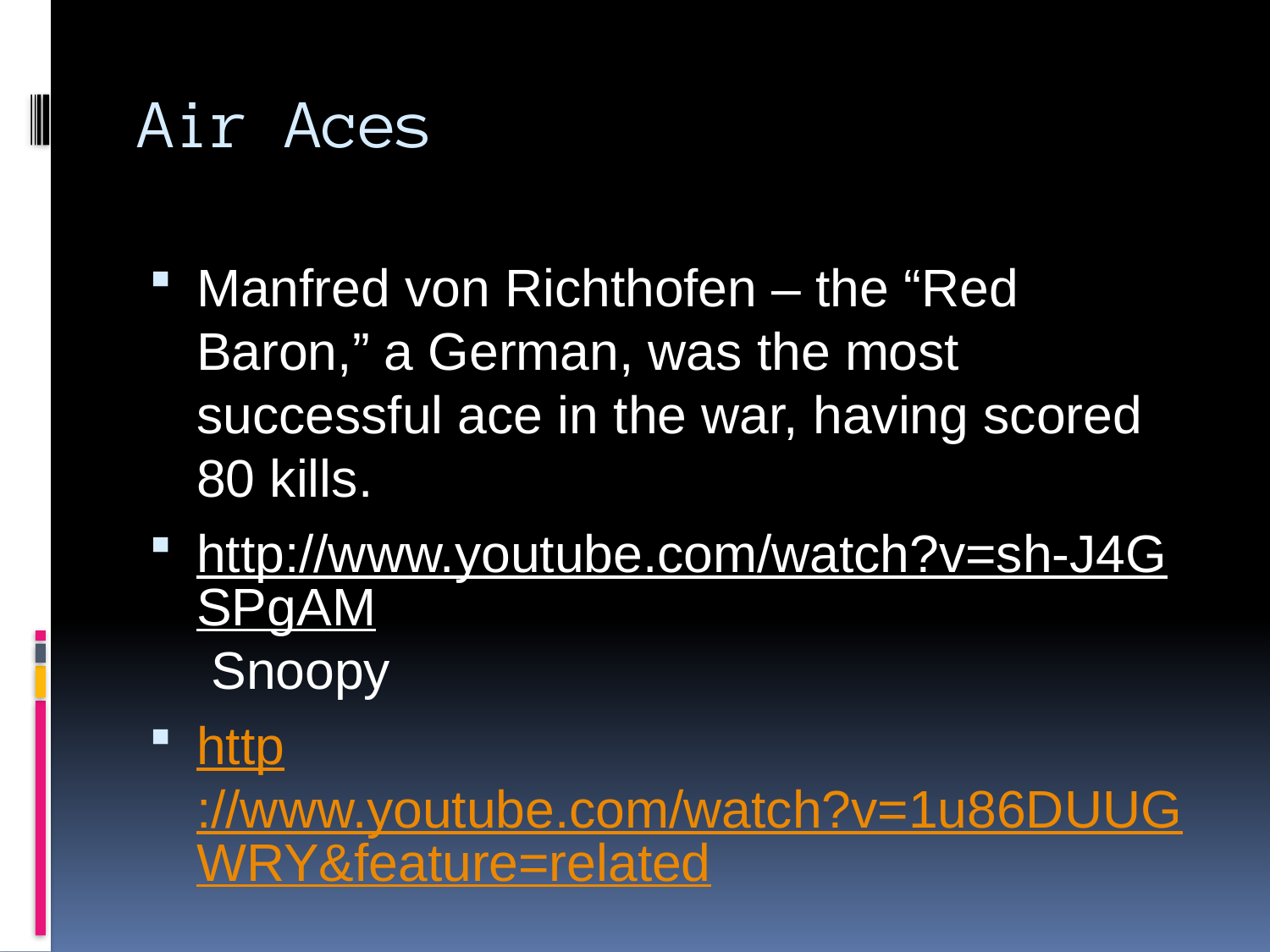

# Air Aces
Manfred von Richthofen – the “Red Baron,” a German, was the most successful ace in the war, having scored 80 kills.
http://www.youtube.com/watch?v=sh-J4GSPgAM Snoopy
http://www.youtube.com/watch?v=1u86DUUGWRY&feature=related